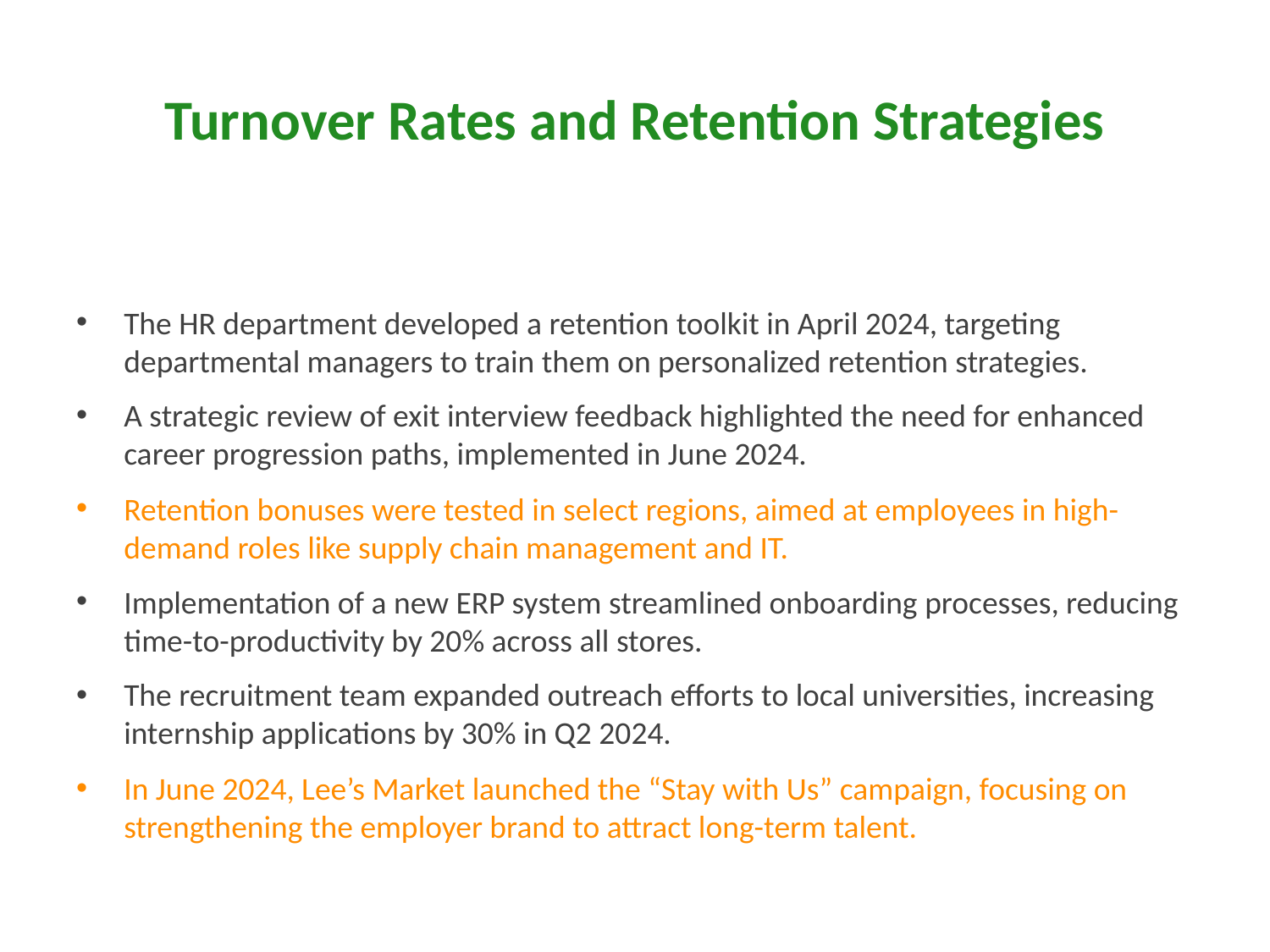

# Turnover Rates and Retention Strategies

The HR department developed a retention toolkit in April 2024, targeting departmental managers to train them on personalized retention strategies.
A strategic review of exit interview feedback highlighted the need for enhanced career progression paths, implemented in June 2024.
Retention bonuses were tested in select regions, aimed at employees in high-demand roles like supply chain management and IT.
Implementation of a new ERP system streamlined onboarding processes, reducing time-to-productivity by 20% across all stores.
The recruitment team expanded outreach efforts to local universities, increasing internship applications by 30% in Q2 2024.
In June 2024, Lee’s Market launched the “Stay with Us” campaign, focusing on strengthening the employer brand to attract long-term talent.